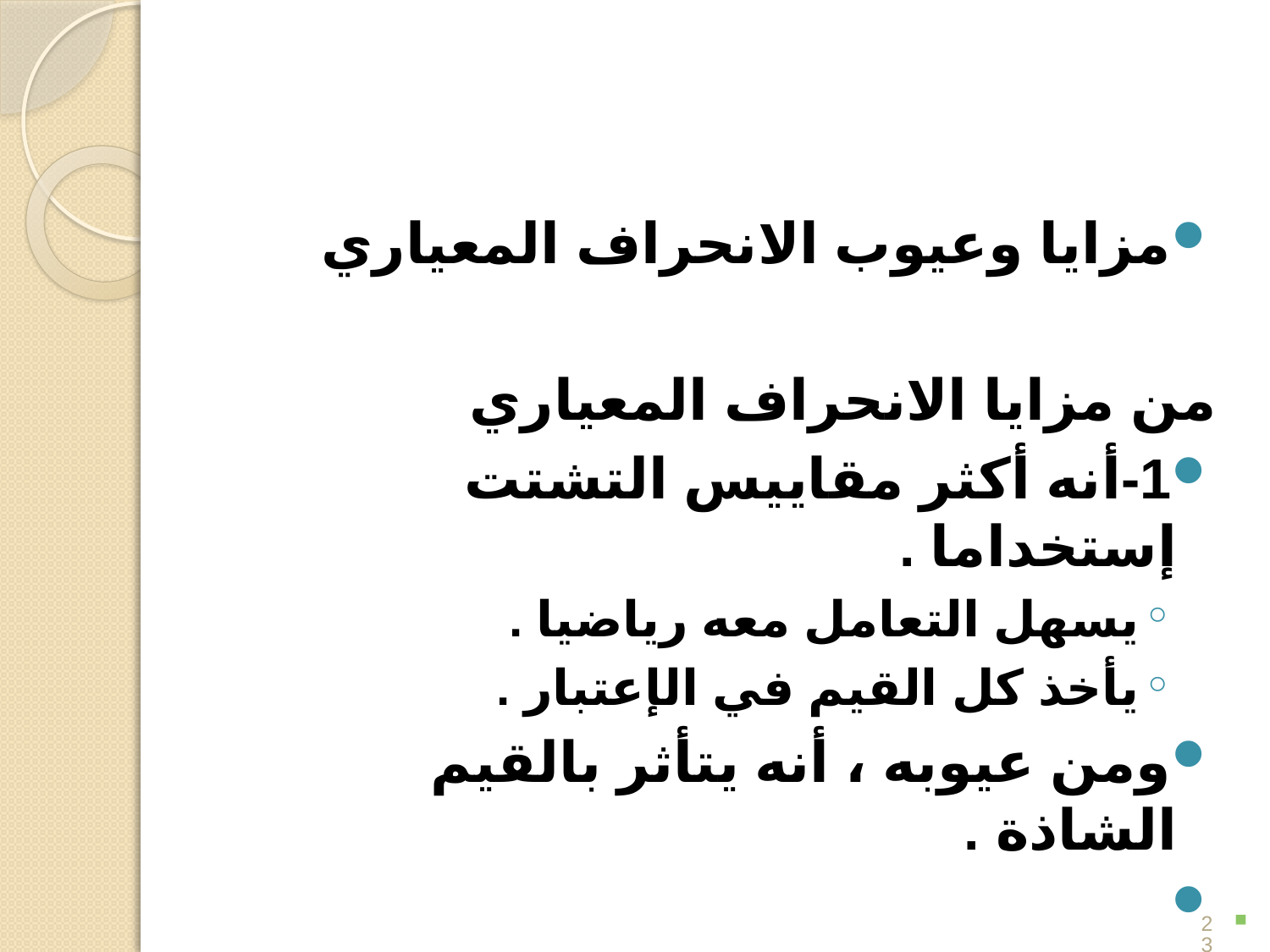

مزايا وعيوب الانحراف المعياري

من مزايا الانحراف المعياري
1-أنه أكثر مقاييس التشتت إستخداما .
يسهل التعامل معه رياضيا .
يأخذ كل القيم في الإعتبار .
ومن عيوبه ، أنه يتأثر بالقيم الشاذة .

23